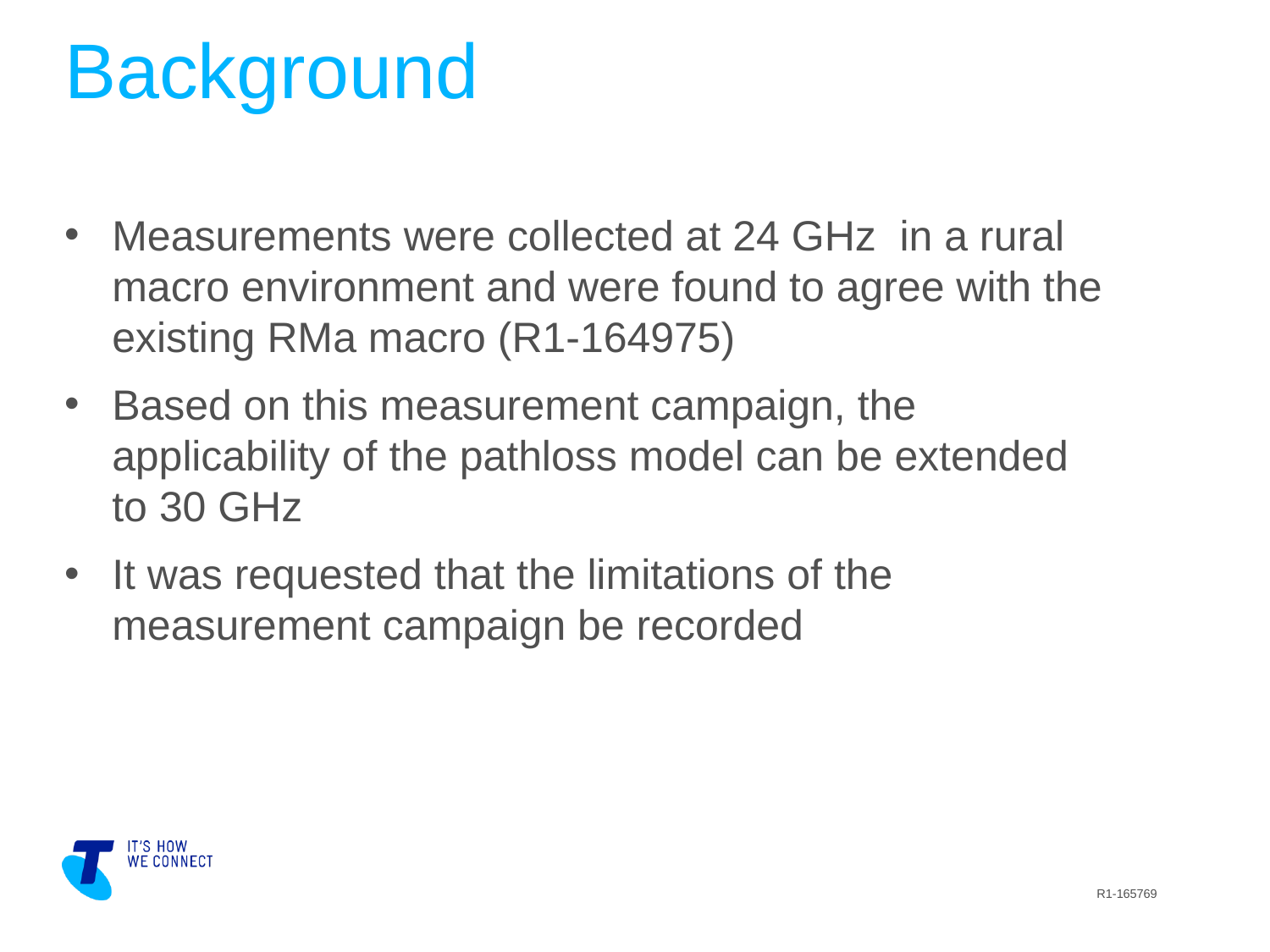

# Background
Measurements were collected at 24 GHz  in a rural macro environment and were found to agree with the existing RMa macro (R1-164975)
Based on this measurement campaign, the applicability of the pathloss model can be extended to 30 GHz
It was requested that the limitations of the measurement campaign be recorded
R1-165769